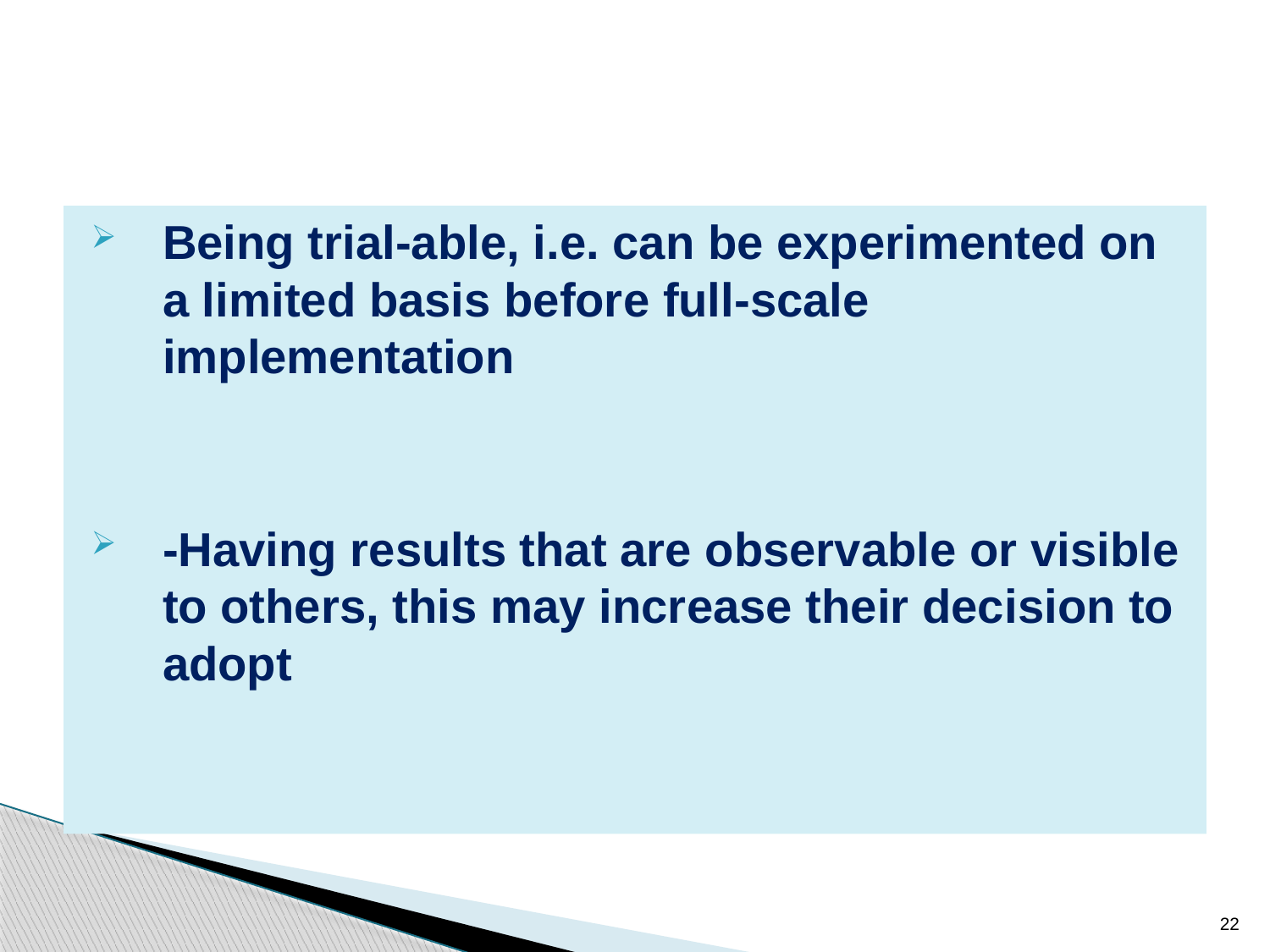

#
Being trial-able, i.e. can be experimented on a limited basis before full-scale implementation

-Having results that are observable or visible to others, this may increase their decision to adopt

22